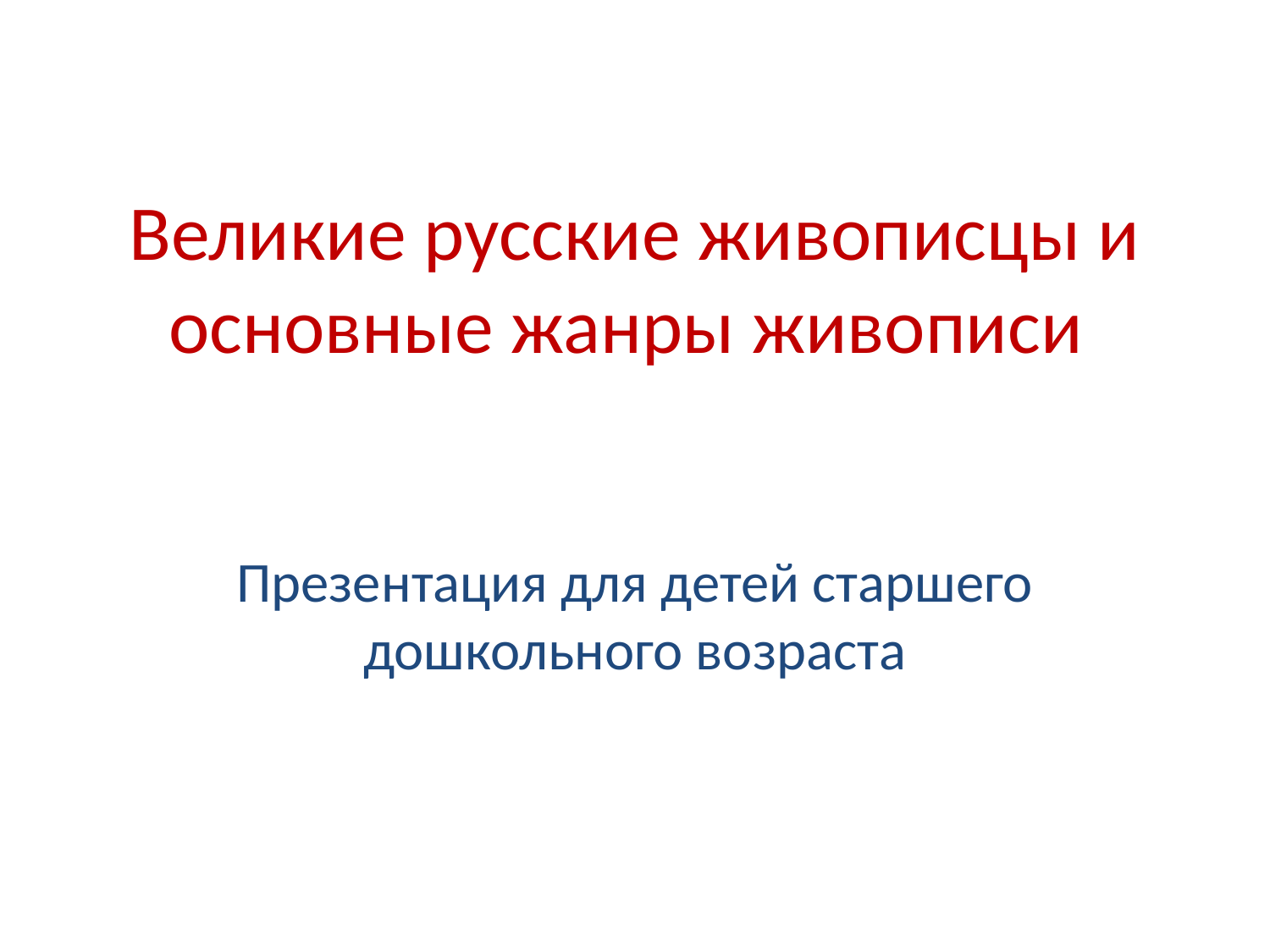

# Великие русские живописцы и основные жанры живописи
Презентация для детей старшего дошкольного возраста